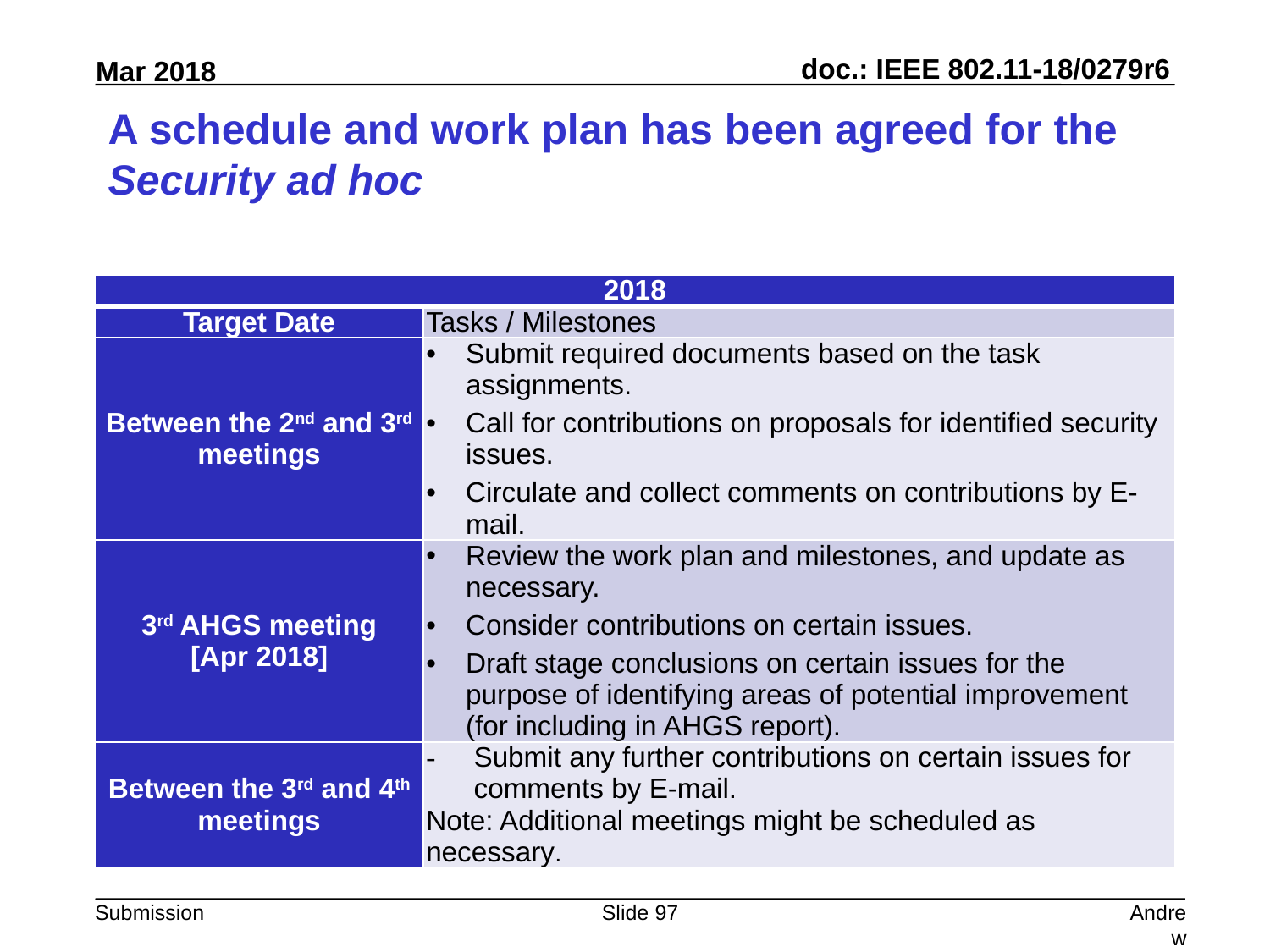

# A schedule and work plan has been agreed for the Security ad hoc
| 2018 |  |
| --- | --- |
| Target Date | Tasks / Milestones |
| Between the 2nd and 3rd meetings | Submit required documents based on the task assignments. Call for contributions on proposals for identified security issues. Circulate and collect comments on contributions by E-mail. |
| 3rd AHGS meeting [Apr 2018] | Review the work plan and milestones, and update as necessary. Consider contributions on certain issues. Draft stage conclusions on certain issues for the purpose of identifying areas of potential improvement (for including in AHGS report). |
| Between the 3rd and 4th meetings | Submit any further contributions on certain issues for comments by E-mail. Note: Additional meetings might be scheduled as necessary. |
Slide 97
Andrew Myles, Cisco